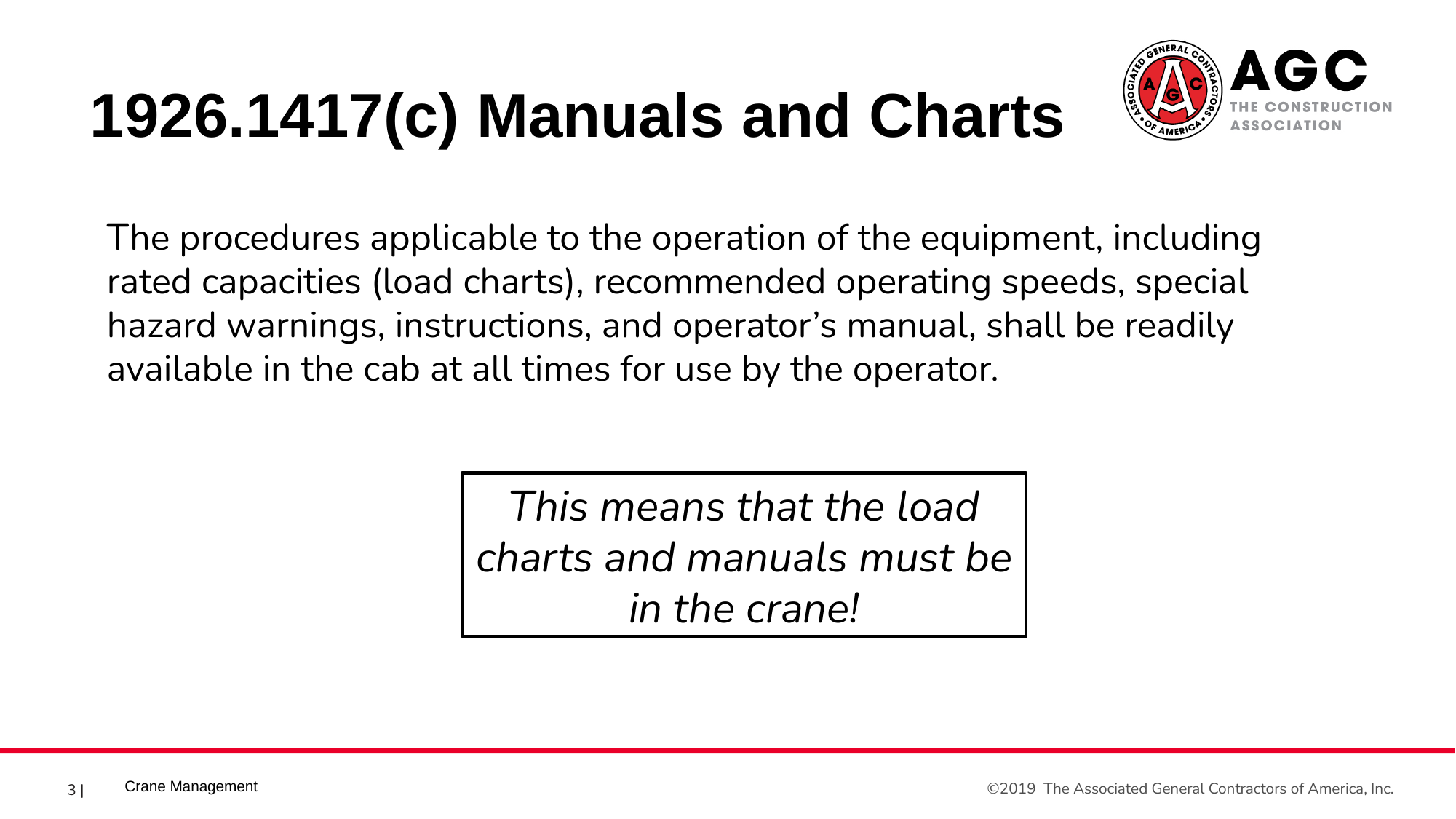

1926.1417(c) Manuals and Charts

The procedures applicable to the operation of the equipment, including rated capacities (load charts), recommended operating speeds, special hazard warnings, instructions, and operator’s manual, shall be readily available in the cab at all times for use by the operator.
This means that the load charts and manuals must be in the crane!
Crane Management